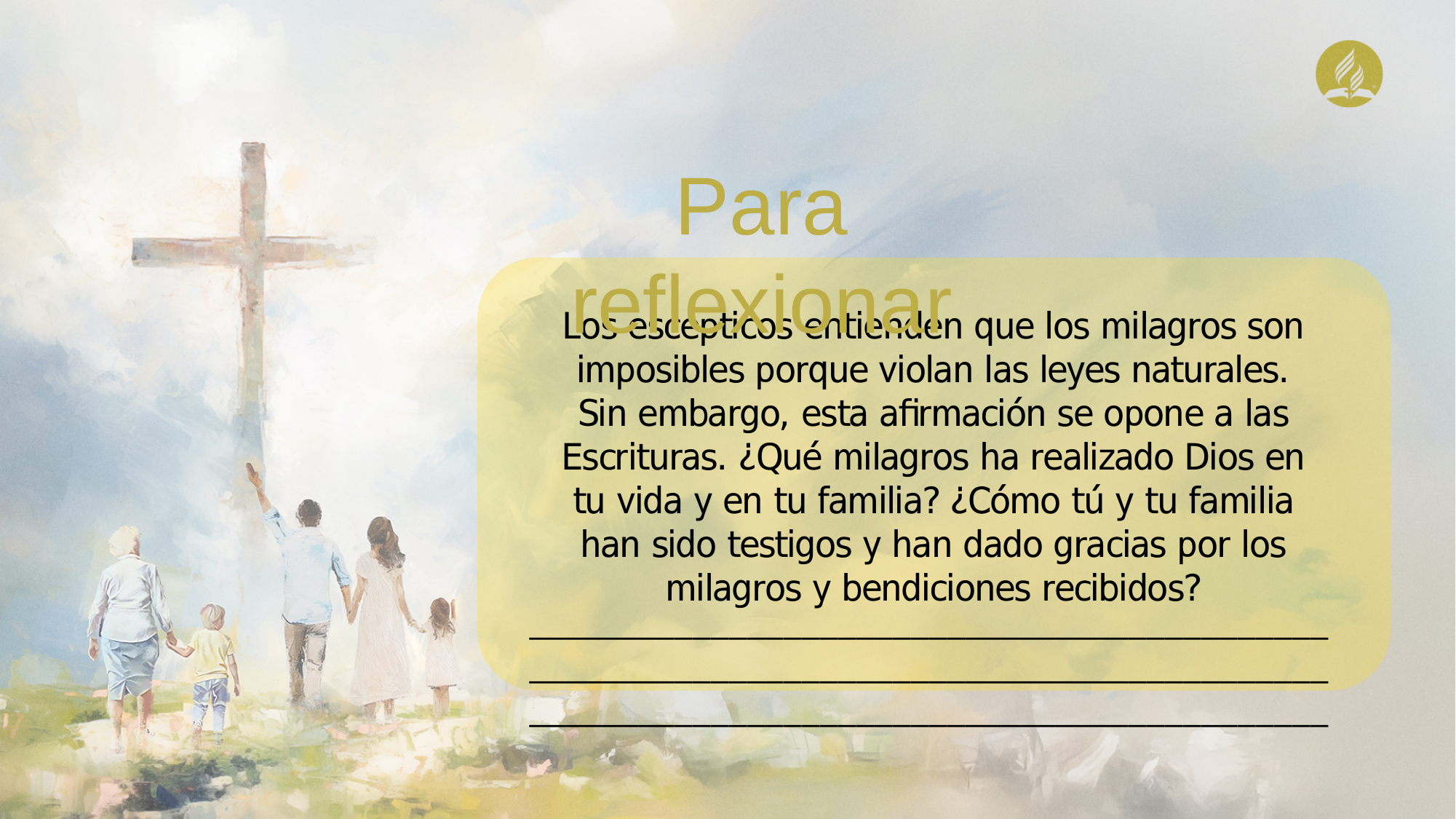

Para reflexionar

Los escépticos entienden que los milagros son imposibles porque violan las leyes naturales. Sin embargo, esta afirmación se opone a las Escrituras. ¿Qué milagros ha realizado Dios en tu vida y en tu familia? ¿Cómo tú y tu familia han sido testigos y han dado gracias por los milagros y bendiciones recibidos?
____________________________________________________________________________________________________________________________________